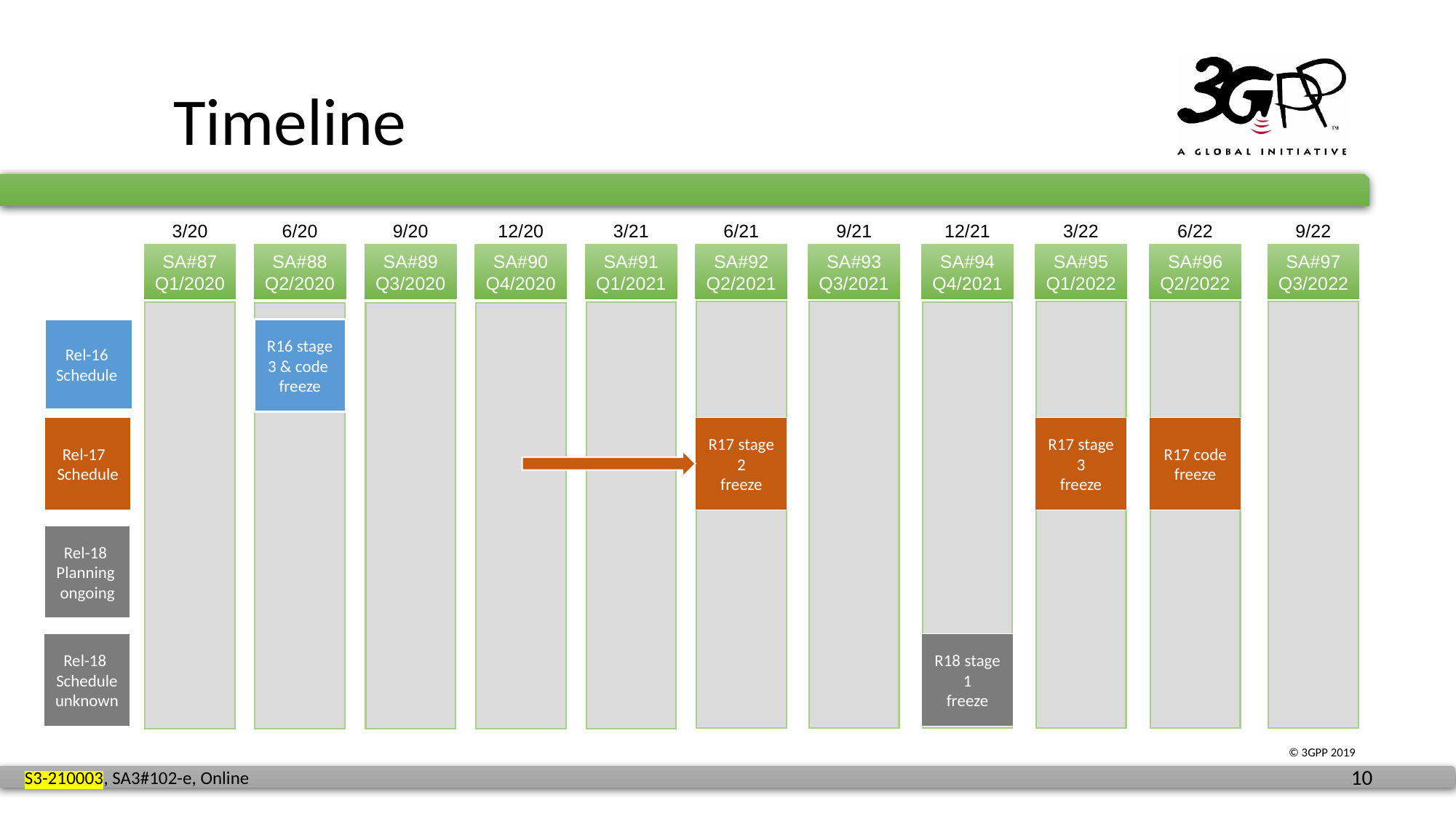

# Timeline
3/20
6/20
9/20
12/20
3/21
6/21
9/21
12/21
3/22
6/22
9/22
SA#87
Q1/2020
SA#88
Q2/2020
SA#89
Q3/2020
SA#90
Q4/2020
SA#91
Q1/2021
SA#92
Q2/2021
SA#93
Q3/2021
SA#94
Q4/2021
SA#95
Q1/2022
SA#96
Q2/2022
SA#97
Q3/2022

Rel-16
Schedule
R16 stage 3 & code
freeze
Rel-17
Schedule
R17 stage 2
freeze
R17 stage 3
freeze
R17 code
freeze

Rel-18
Planning
ongoing
Rel-18
Schedule
unknown
R18 stage 1
freeze